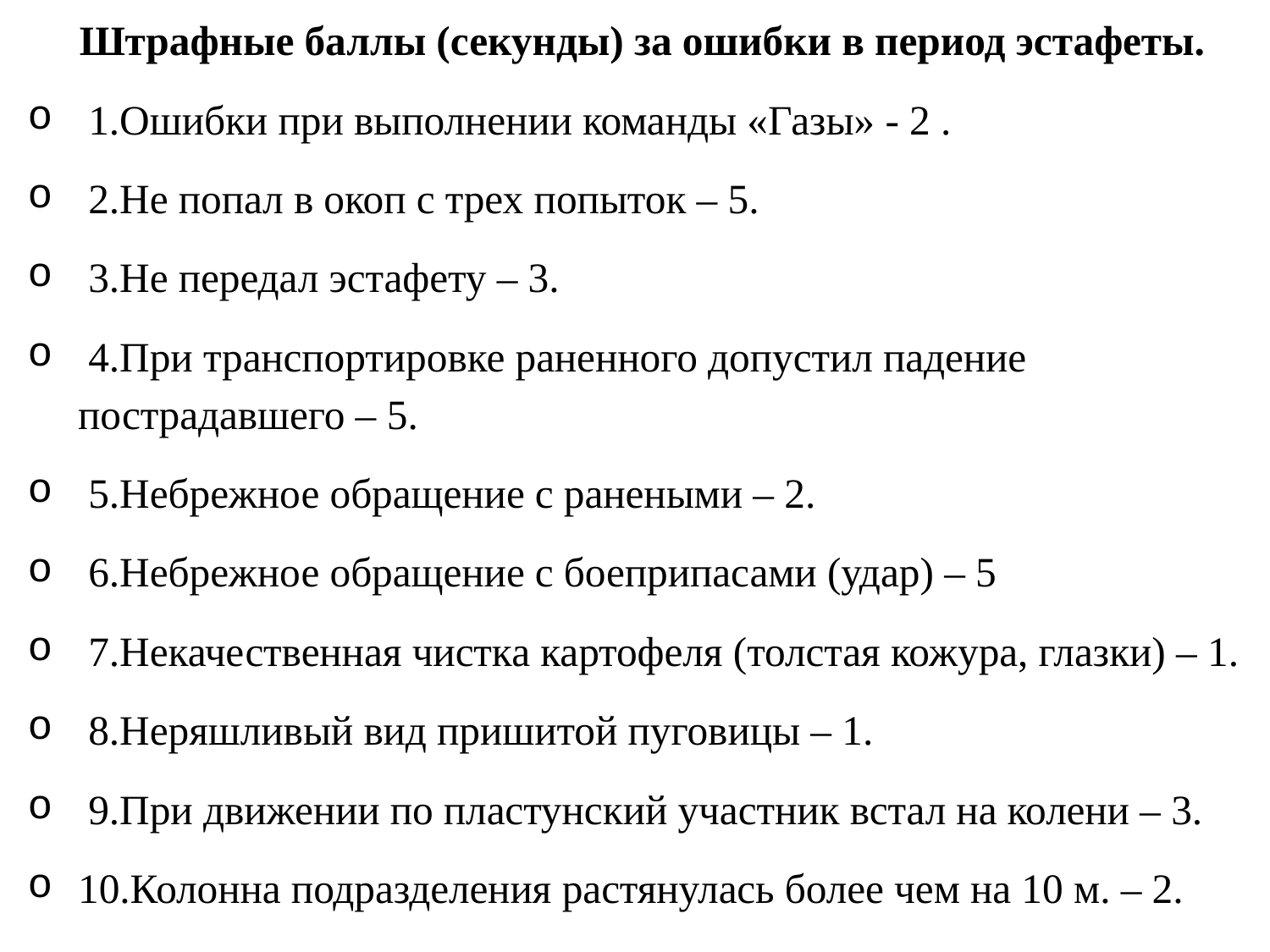

Штрафные баллы (секунды) за ошибки в период эстафеты.
 1.Ошибки при выполнении команды «Газы» - 2 .
 2.Не попал в окоп с трех попыток – 5.
 3.Не передал эстафету – 3.
 4.При транспортировке раненного допустил падение пострадавшего – 5.
 5.Небрежное обращение с ранеными – 2.
 6.Небрежное обращение с боеприпасами (удар) – 5
 7.Некачественная чистка картофеля (толстая кожура, глазки) – 1.
 8.Неряшливый вид пришитой пуговицы – 1.
 9.При движении по пластунский участник встал на колени – 3.
10.Колонна подразделения растянулась более чем на 10 м. – 2.

#